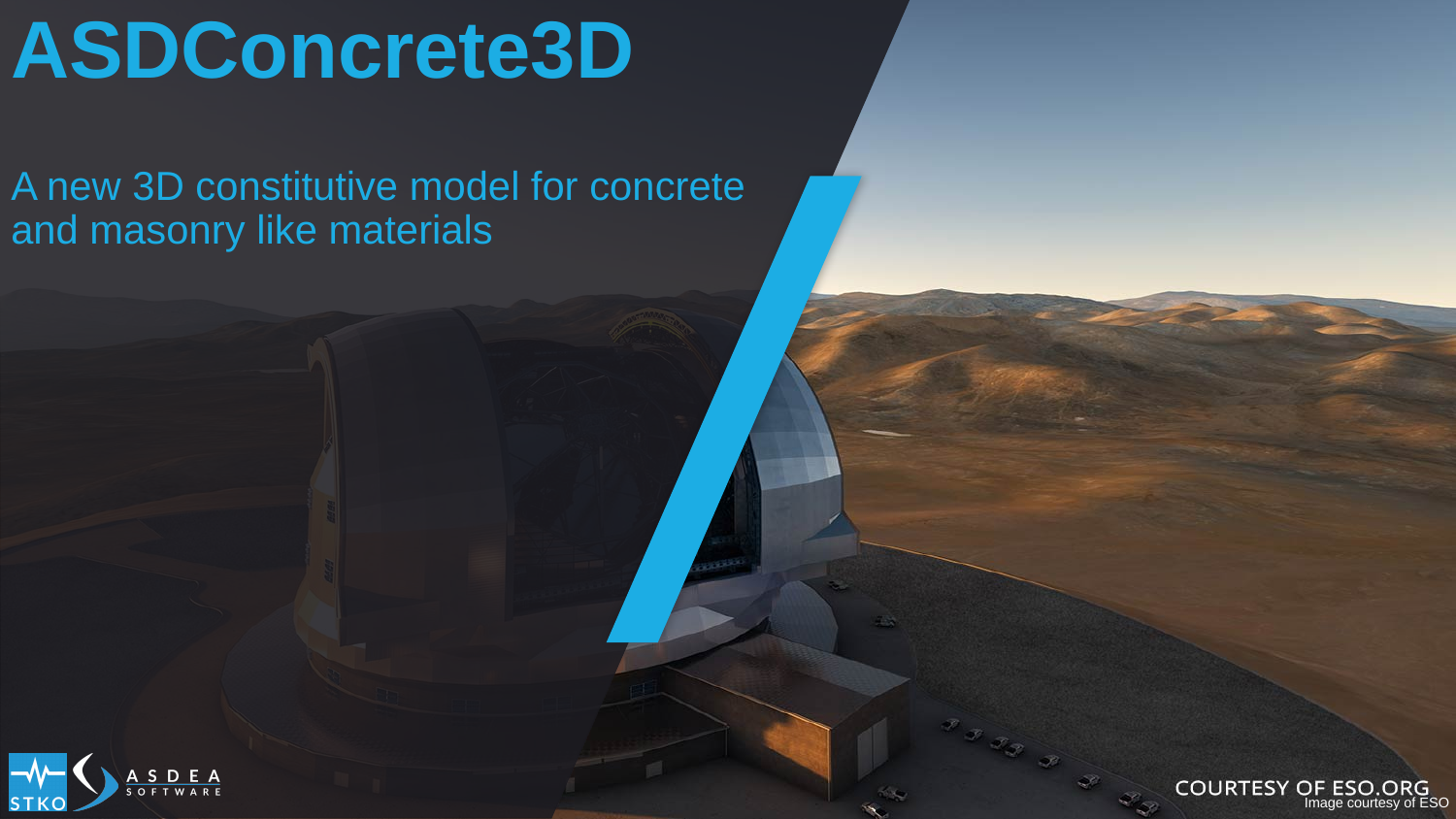

# ASDConcrete3D A new 3D constitutive model for concrete and masonry like materials
Image courtesy of ESO